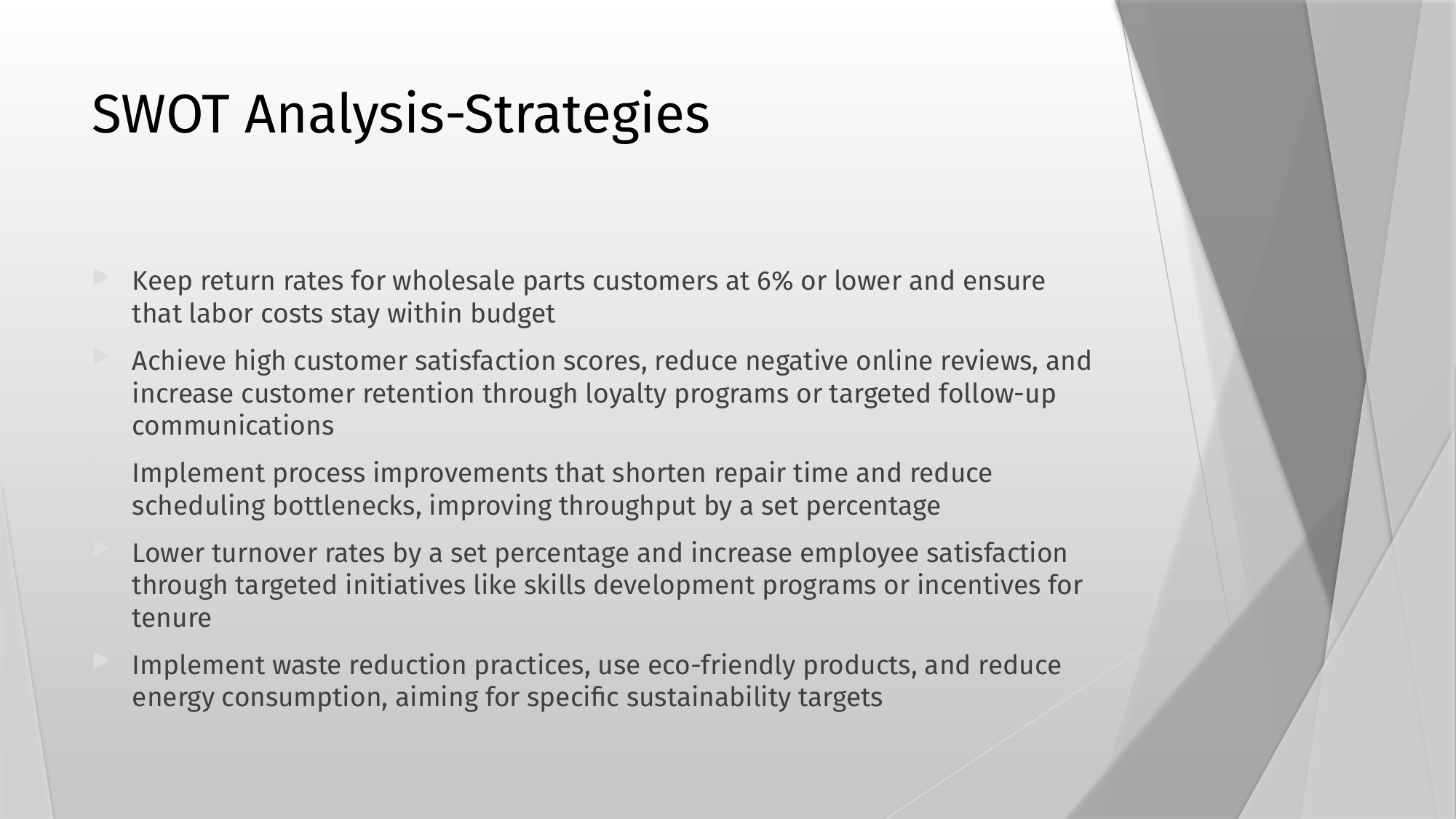

# SWOT Analysis-Strategies
Keep return rates for wholesale parts customers at 6% or lower and ensure that labor costs stay within budget
Achieve high customer satisfaction scores, reduce negative online reviews, and increase customer retention through loyalty programs or targeted follow-up communications
Implement process improvements that shorten repair time and reduce scheduling bottlenecks, improving throughput by a set percentage
Lower turnover rates by a set percentage and increase employee satisfaction through targeted initiatives like skills development programs or incentives for tenure
Implement waste reduction practices, use eco-friendly products, and reduce energy consumption, aiming for specific sustainability targets